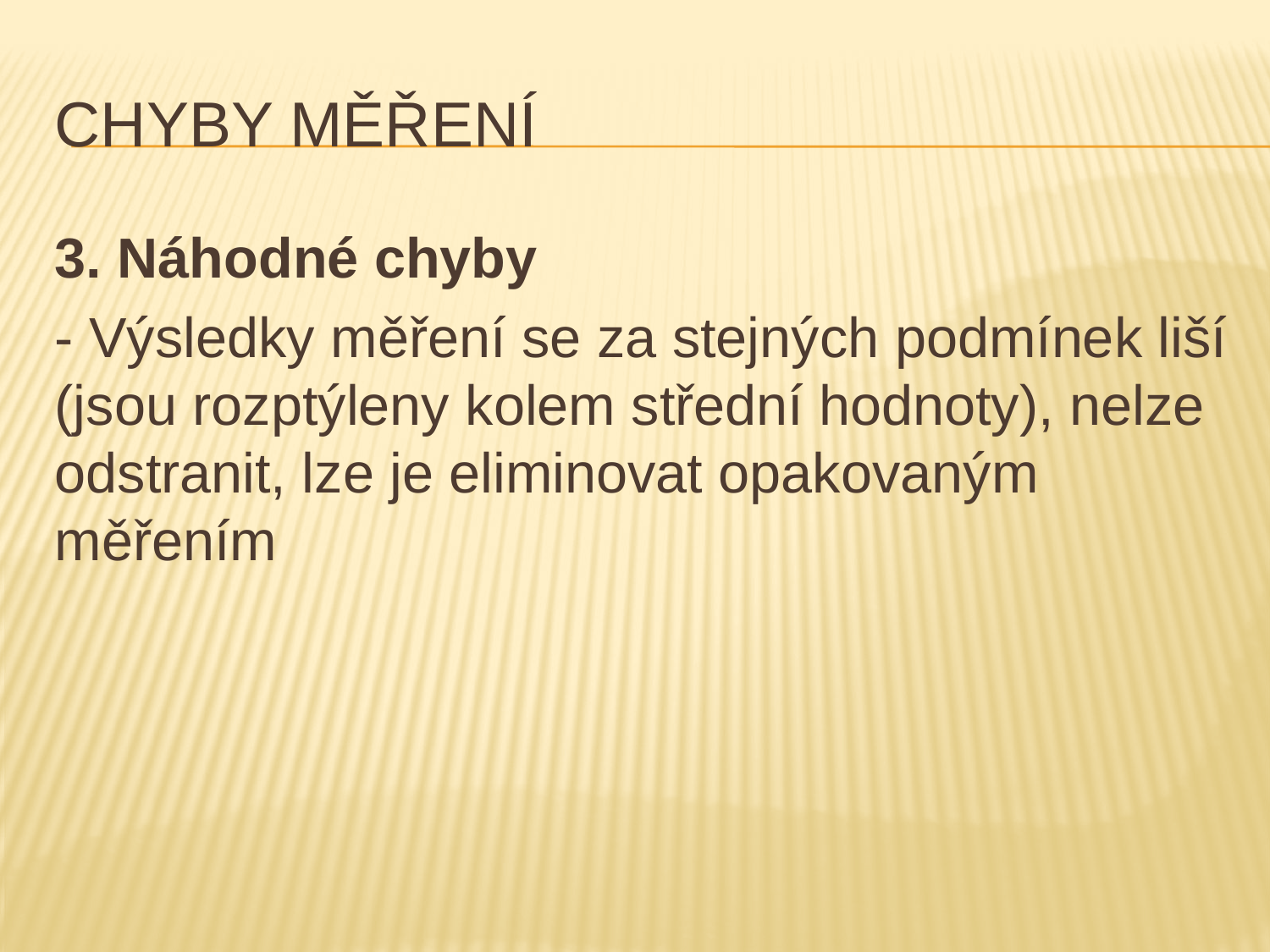

# Chyby měření
3. Náhodné chyby
- Výsledky měření se za stejných podmínek liší (jsou rozptýleny kolem střední hodnoty), nelze odstranit, lze je eliminovat opakovaným měřením